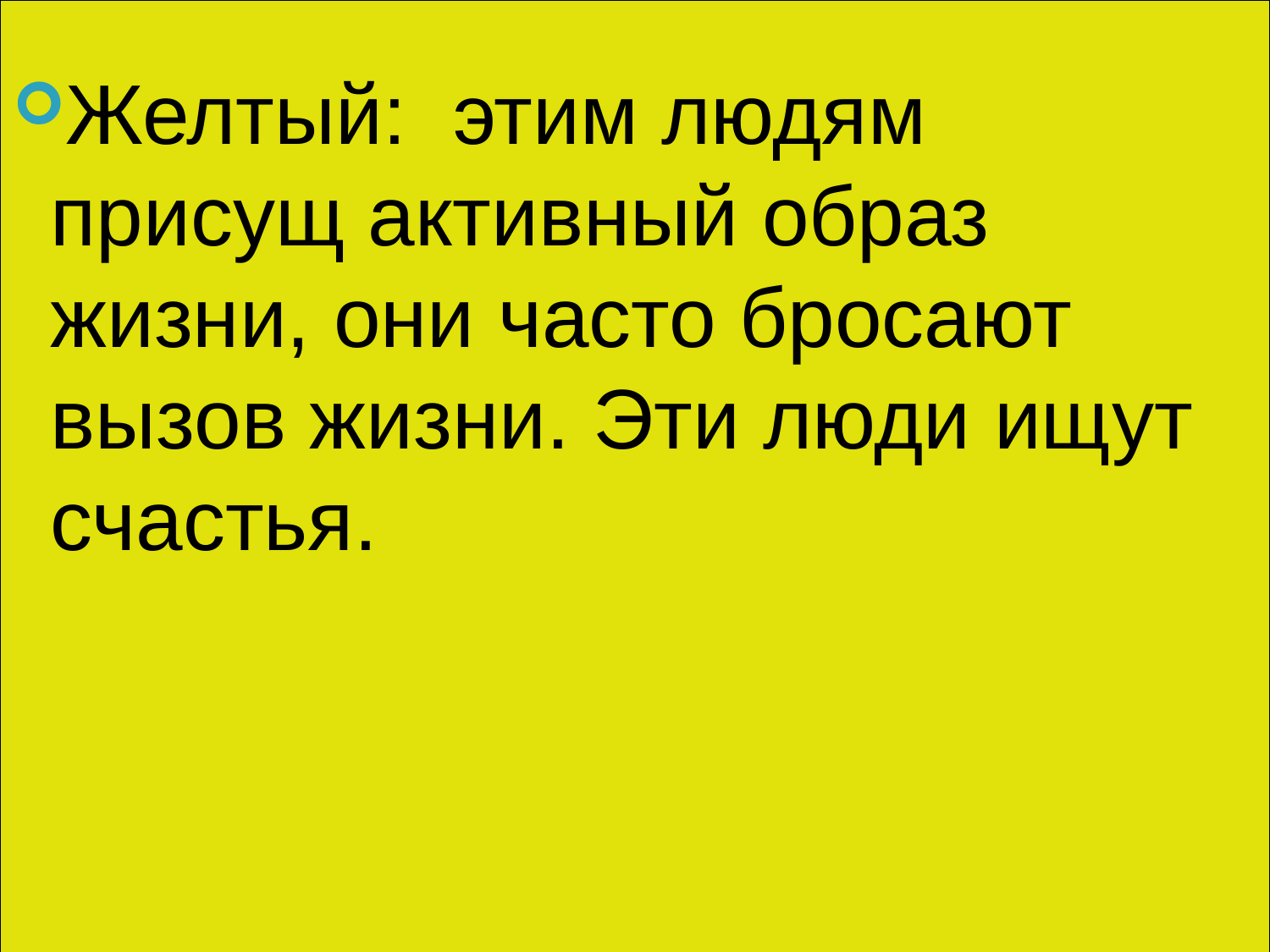

Желтый:  этим людям присущ активный образ жизни, они часто бросают вызов жизни. Эти люди ищут счастья.